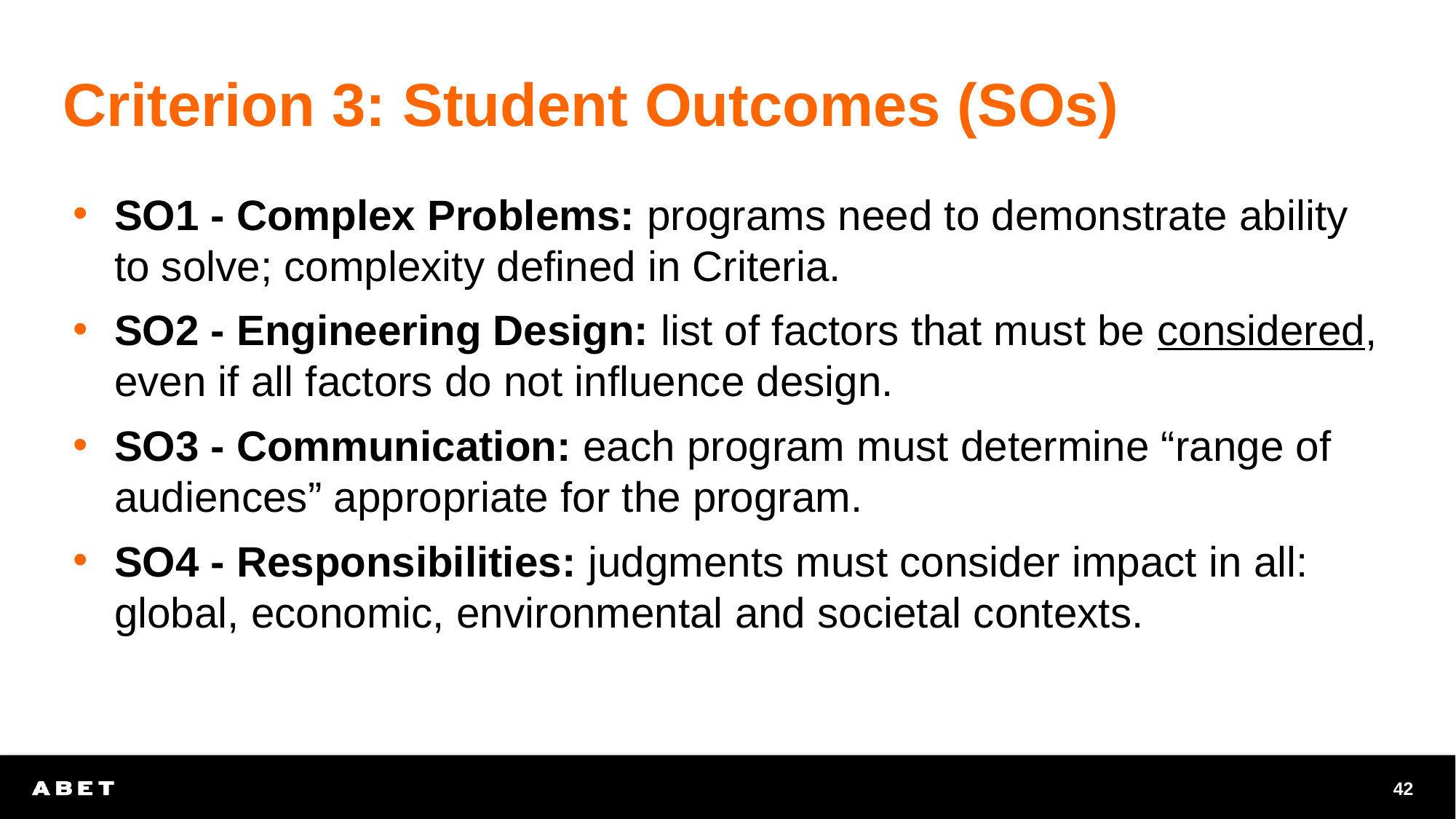

# Criterion 3: Student Outcomes (SOs)
SO1 - Complex Problems: programs need to demonstrate ability to solve; complexity defined in Criteria.
SO2 - Engineering Design: list of factors that must be considered, even if all factors do not influence design.
SO3 - Communication: each program must determine “range of audiences” appropriate for the program.
SO4 - Responsibilities: judgments must consider impact in all: global, economic, environmental and societal contexts.